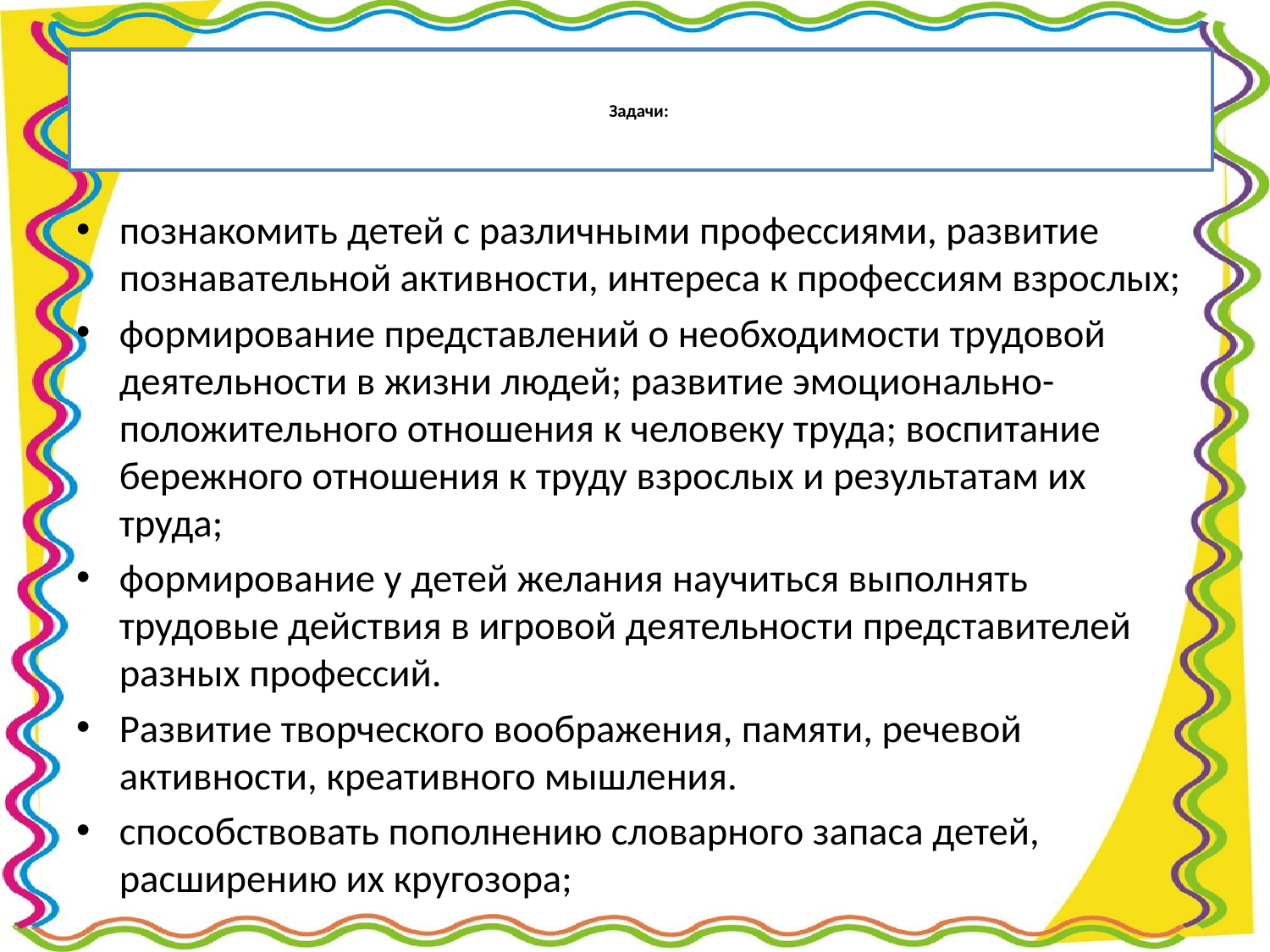

# Задачи:
познакомить детей с различными профессиями, развитие познавательной активности, интереса к профессиям взрослых;
формирование представлений о необходимости трудовой деятельности в жизни людей; развитие эмоционально-положительного отношения к человеку труда; воспитание бережного отношения к труду взрослых и результатам их труда;
формирование у детей желания научиться выполнять трудовые действия в игровой деятельности представителей разных профессий.
Развитие творческого воображения, памяти, речевой активности, креативного мышления.
способствовать пополнению словарного запаса детей, расширению их кругозора;